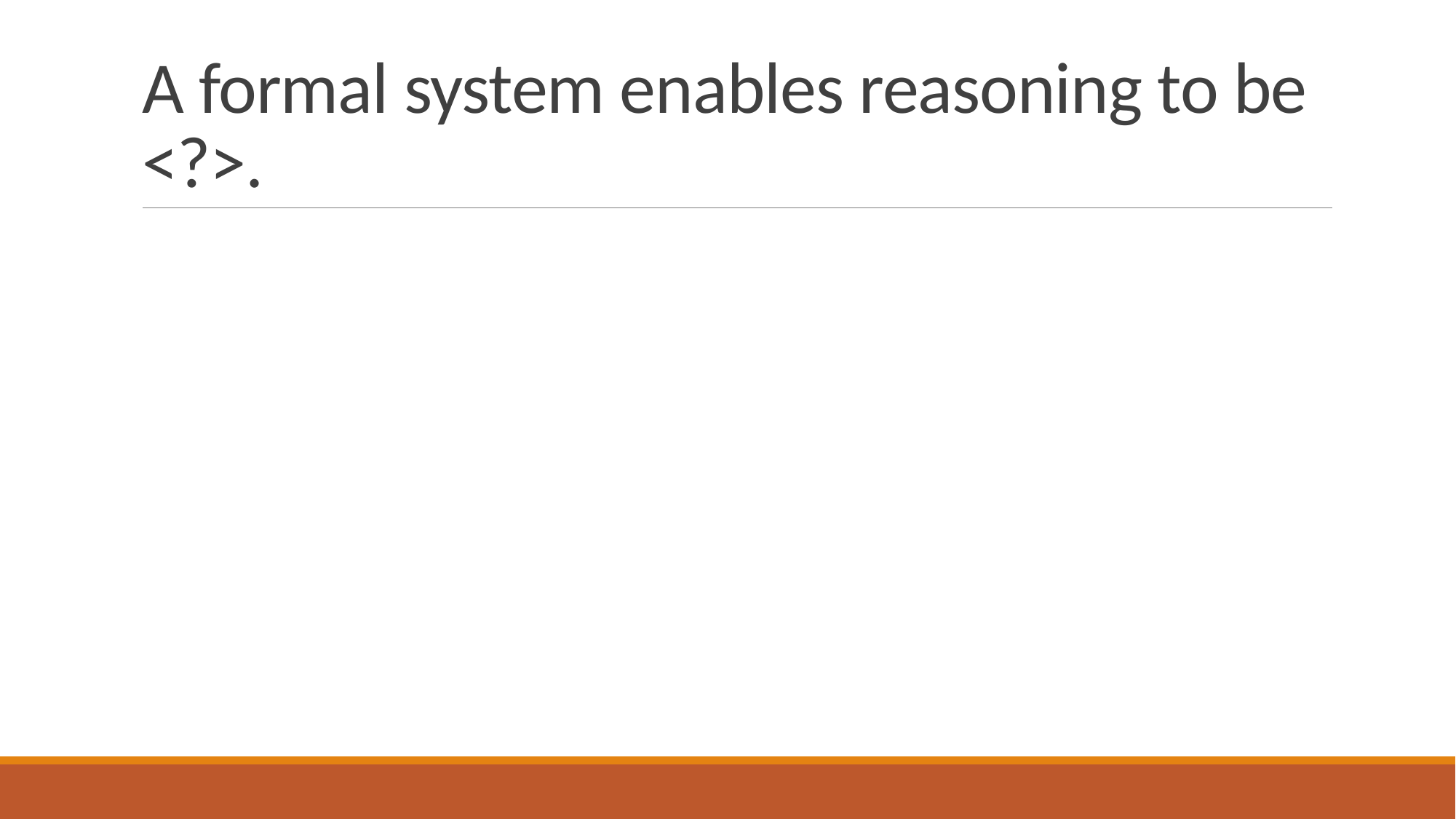

# A formal system enables reasoning to be <?>.